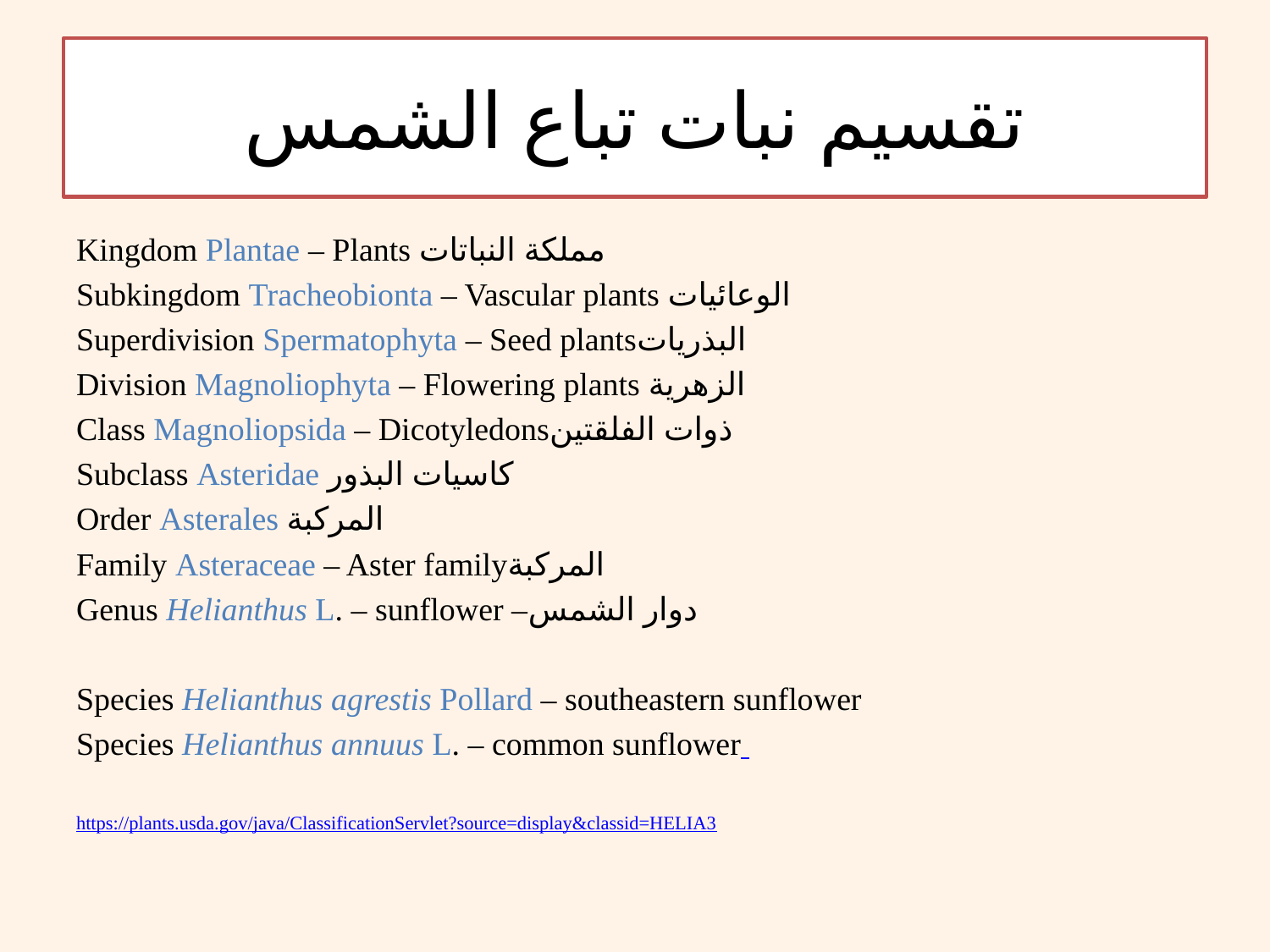

# تقسيم نبات تباع الشمس
Kingdom Plantae – Plants مملكة النباتات
Subkingdom Tracheobionta – Vascular plants الوعائيات
Superdivision Spermatophyta – Seed plantsالبذريات
Division Magnoliophyta – Flowering plants الزهرية
Class Magnoliopsida – Dicotyledonsذوات الفلقتين
Subclass Asteridae كاسيات البذور
Order Asterales المركبة
Family Asteraceae – Aster familyالمركبة
Genus Helianthus L. – sunflower –دوار الشمس

Species Helianthus agrestis Pollard – southeastern sunflower
Species Helianthus annuus L. – common sunflower

https://plants.usda.gov/java/ClassificationServlet?source=display&classid=HELIA3